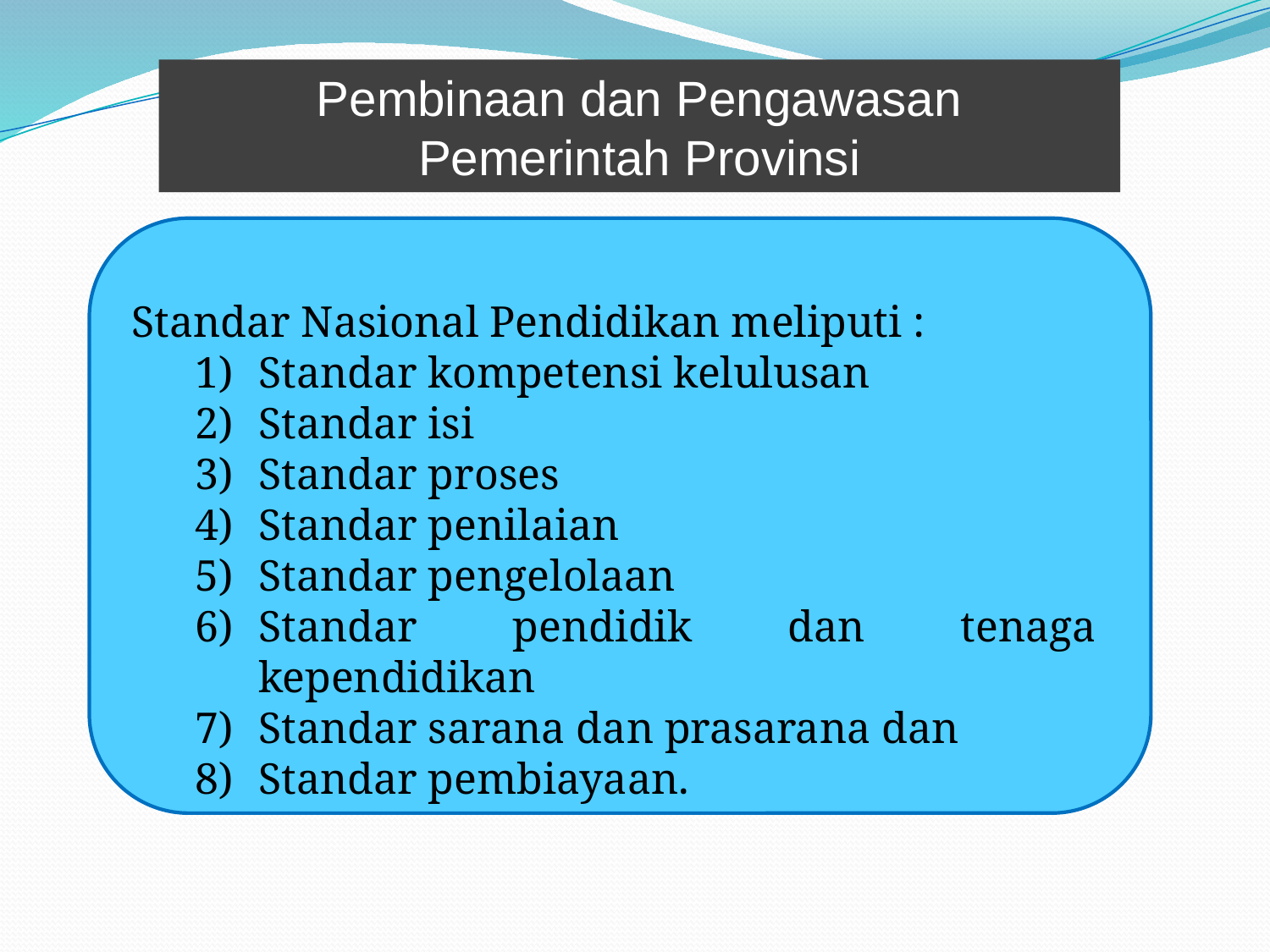

Pembinaan dan Pengawasan
Pemerintah Provinsi

Standar Nasional Pendidikan meliputi :
Standar kompetensi kelulusan
Standar isi
Standar proses
Standar penilaian
Standar pengelolaan
Standar pendidik dan tenaga kependidikan
Standar sarana dan prasarana dan
Standar pembiayaan.